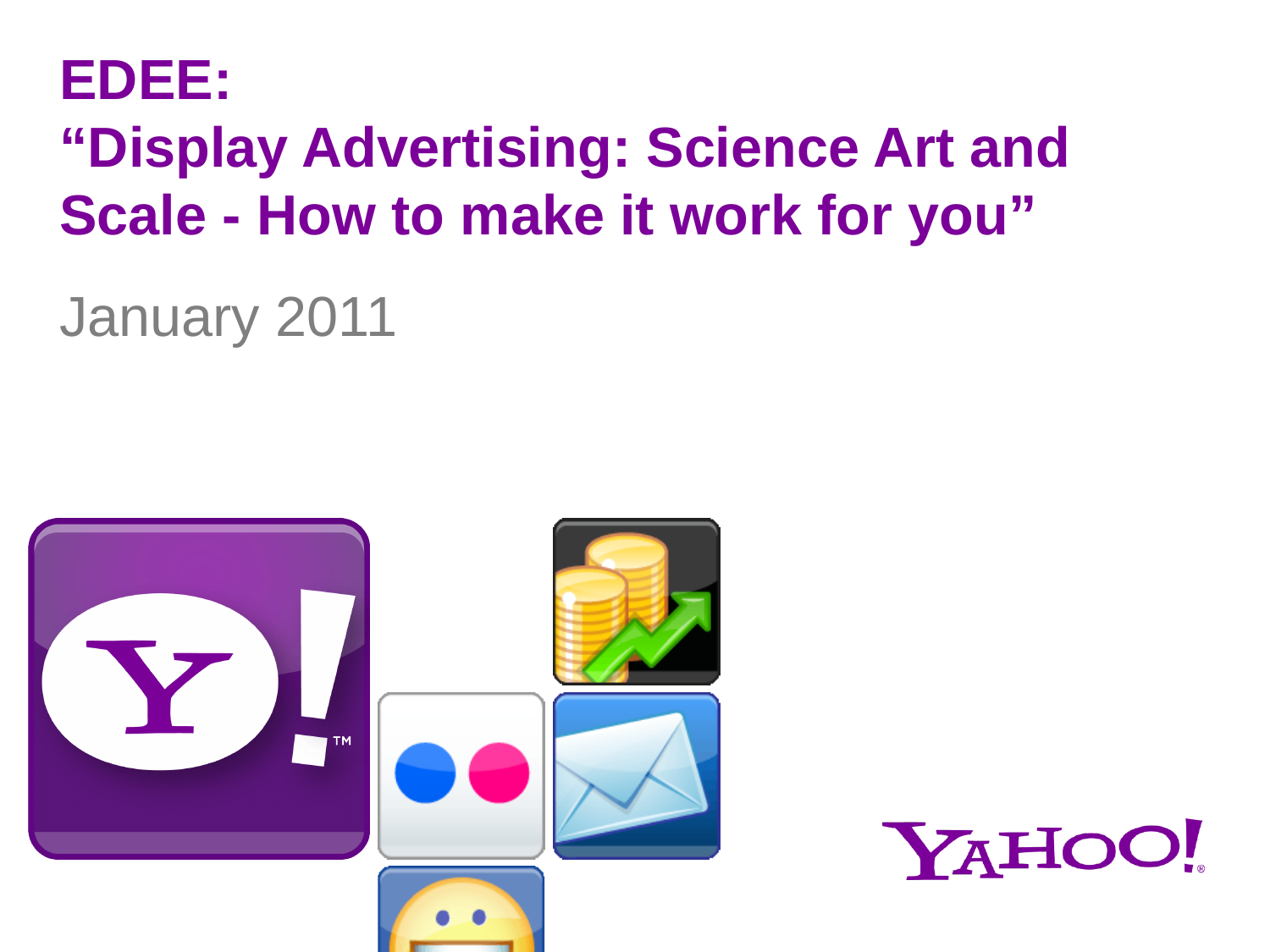

EDEE:
“Display Advertising: Science Art and Scale - How to make it work for you”
January 2011